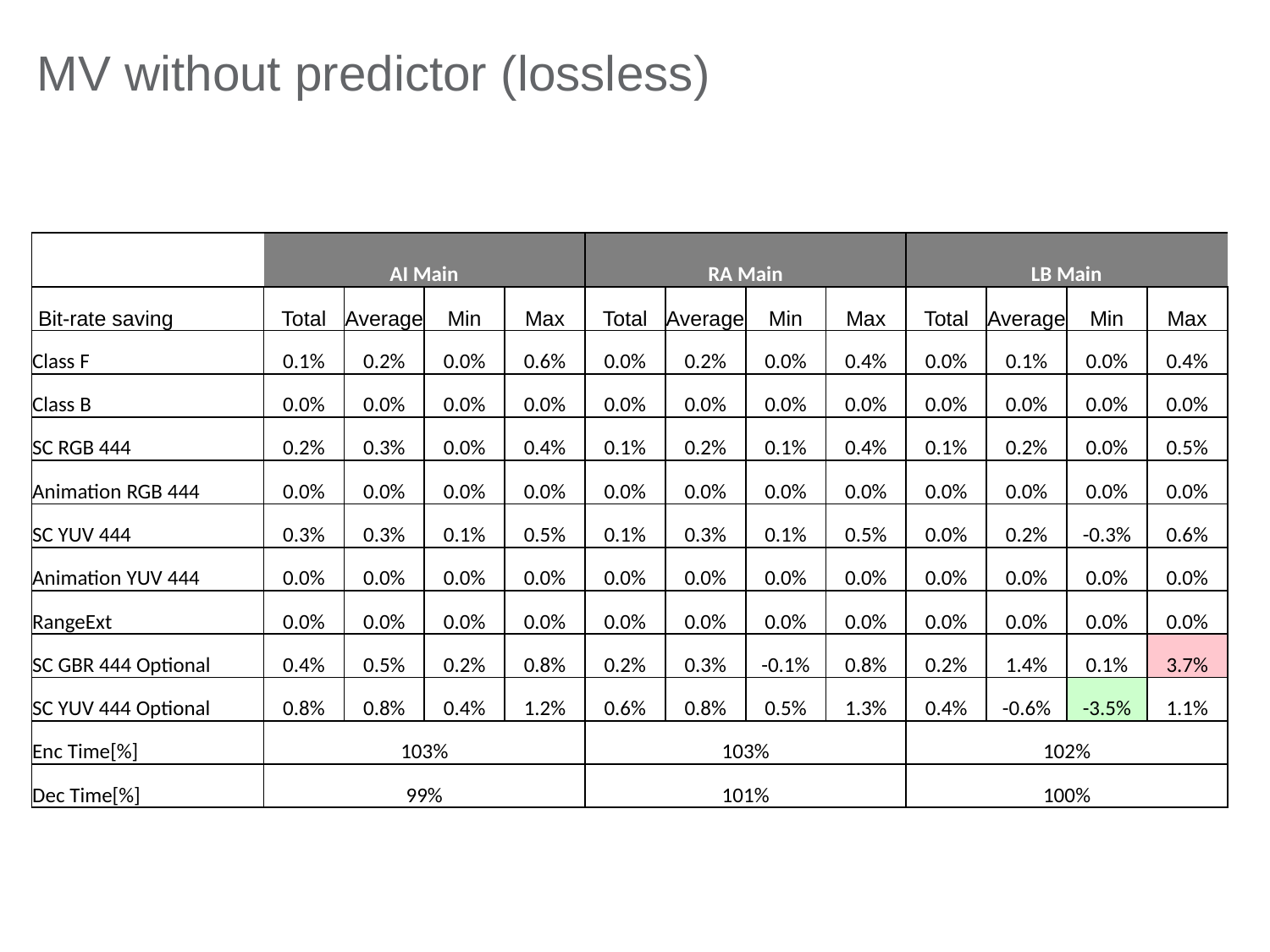

MV without predictor (lossless)
|  | AI Main |  |  |  | RA Main |  |  |  | LB Main |  |  |  |
| --- | --- | --- | --- | --- | --- | --- | --- | --- | --- | --- | --- | --- |
| Bit-rate saving | Total | Average | Min | Max | Total | Average | Min | Max | Total | Average | Min | Max |
| Class F | 0.1% | 0.2% | 0.0% | 0.6% | 0.0% | 0.2% | 0.0% | 0.4% | 0.0% | 0.1% | 0.0% | 0.4% |
| Class B | 0.0% | 0.0% | 0.0% | 0.0% | 0.0% | 0.0% | 0.0% | 0.0% | 0.0% | 0.0% | 0.0% | 0.0% |
| SC RGB 444 | 0.2% | 0.3% | 0.0% | 0.4% | 0.1% | 0.2% | 0.1% | 0.4% | 0.1% | 0.2% | 0.0% | 0.5% |
| Animation RGB 444 | 0.0% | 0.0% | 0.0% | 0.0% | 0.0% | 0.0% | 0.0% | 0.0% | 0.0% | 0.0% | 0.0% | 0.0% |
| SC YUV 444 | 0.3% | 0.3% | 0.1% | 0.5% | 0.1% | 0.3% | 0.1% | 0.5% | 0.0% | 0.2% | -0.3% | 0.6% |
| Animation YUV 444 | 0.0% | 0.0% | 0.0% | 0.0% | 0.0% | 0.0% | 0.0% | 0.0% | 0.0% | 0.0% | 0.0% | 0.0% |
| RangeExt | 0.0% | 0.0% | 0.0% | 0.0% | 0.0% | 0.0% | 0.0% | 0.0% | 0.0% | 0.0% | 0.0% | 0.0% |
| SC GBR 444 Optional | 0.4% | 0.5% | 0.2% | 0.8% | 0.2% | 0.3% | -0.1% | 0.8% | 0.2% | 1.4% | 0.1% | 3.7% |
| SC YUV 444 Optional | 0.8% | 0.8% | 0.4% | 1.2% | 0.6% | 0.8% | 0.5% | 1.3% | 0.4% | -0.6% | -3.5% | 1.1% |
| Enc Time[%] | 103% |  |  |  | 103% |  |  |  | 102% |  |  |  |
| Dec Time[%] | 99% |  |  |  | 101% |  |  |  | 100% |  |  |  |